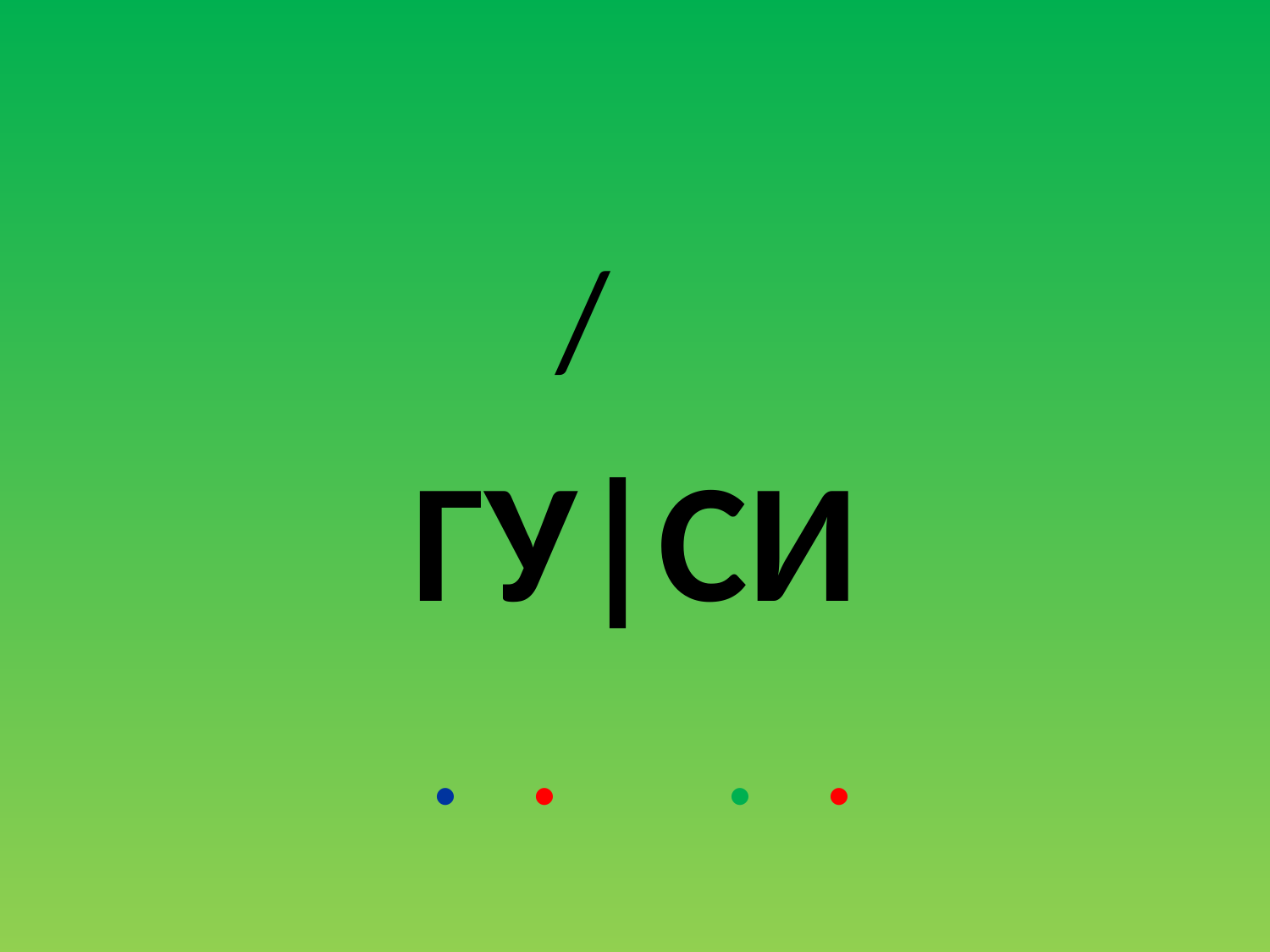

#
               /
ГУ|СИ
           .  .     .  .